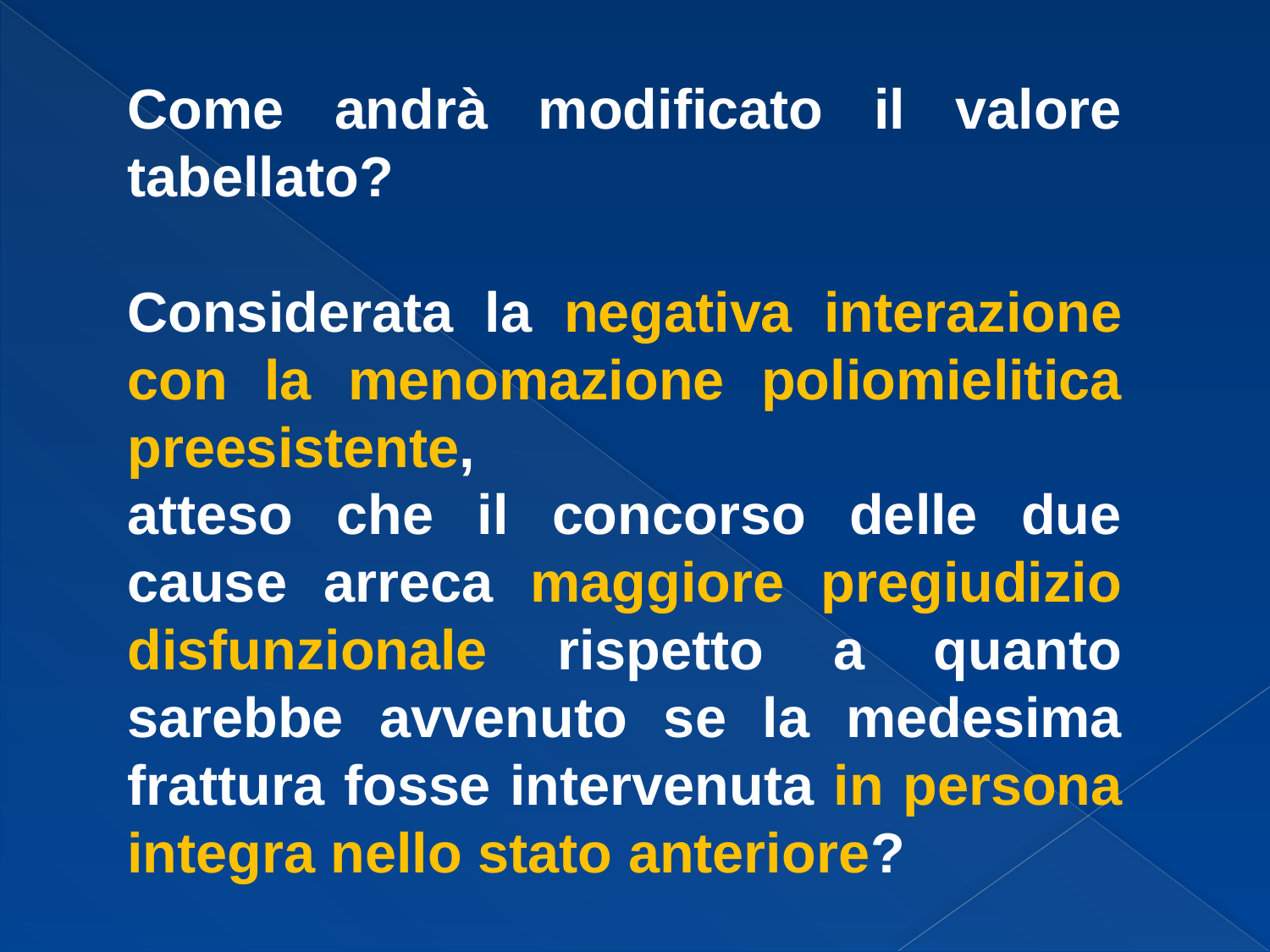

Come andrà modificato il valore tabellato?

Considerata la negativa interazione con la menomazione poliomielitica preesistente,
atteso che il concorso delle due cause arreca maggiore pregiudizio disfunzionale rispetto a quanto sarebbe avvenuto se la medesima frattura fosse intervenuta in persona integra nello stato anteriore?